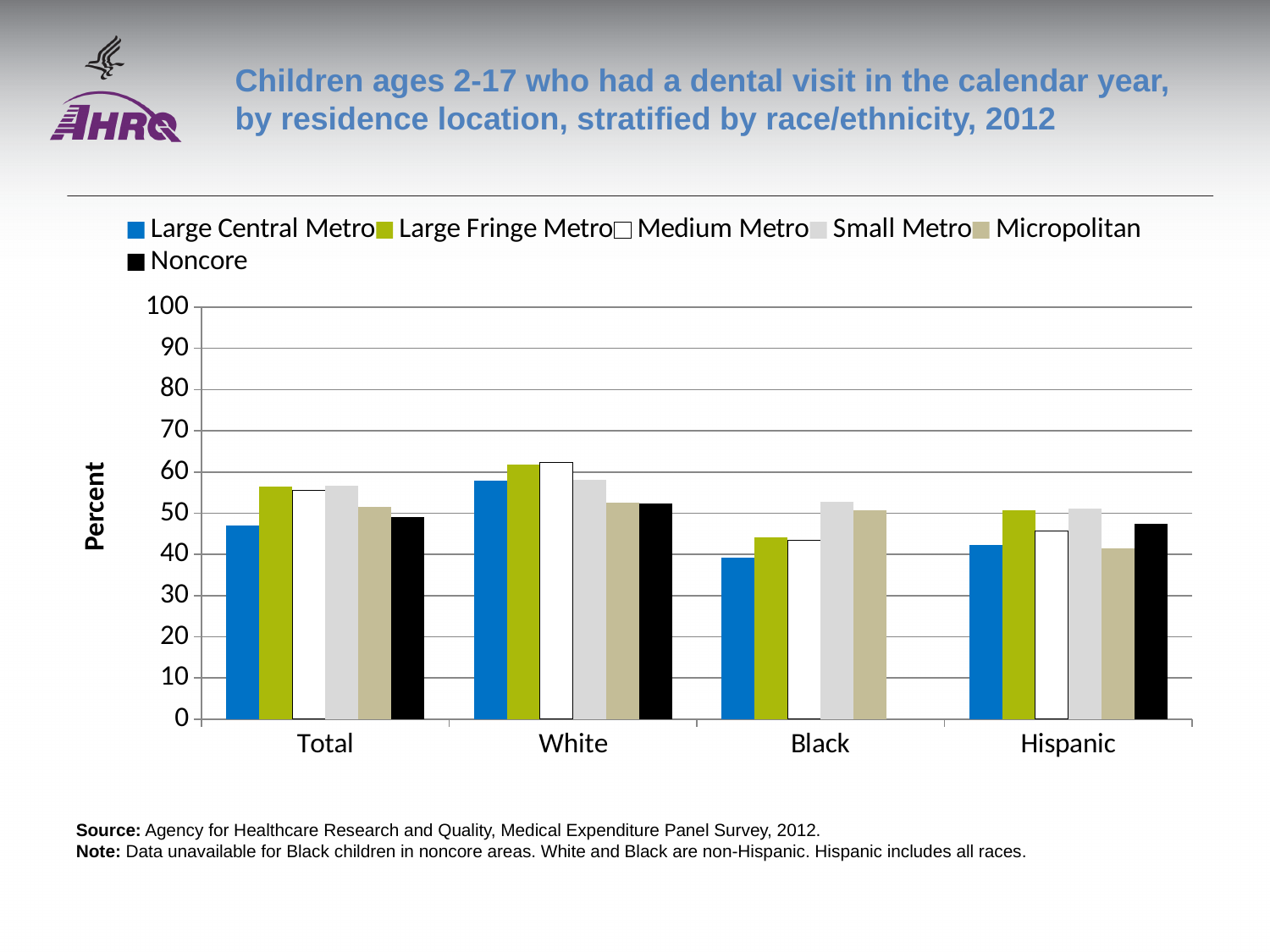

# Children ages 2-17 who had a dental visit in the calendar year, by residence location, stratified by race/ethnicity, 2012

### Chart

| Category | Large Central Metro | Large Fringe Metro | Medium Metro | Small Metro | Micropolitan | Noncore |
|---|---|---|---|---|---|---|
| Total | 46.9 | 56.5 | 55.6 | 56.6 | 51.6 | 49.0 |
| White | 58.0 | 61.9 | 62.3 | 58.1 | 52.6 | 52.3 |
| Black | 39.2 | 44.2 | 43.4 | 52.7 | 50.8 | None |
| Hispanic | 42.2 | 50.8 | 45.6 | 51.2 | 41.5 | 47.5 |
Source: Agency for Healthcare Research and Quality, Medical Expenditure Panel Survey, 2012.
Note: Data unavailable for Black children in noncore areas. White and Black are non-Hispanic. Hispanic includes all races.